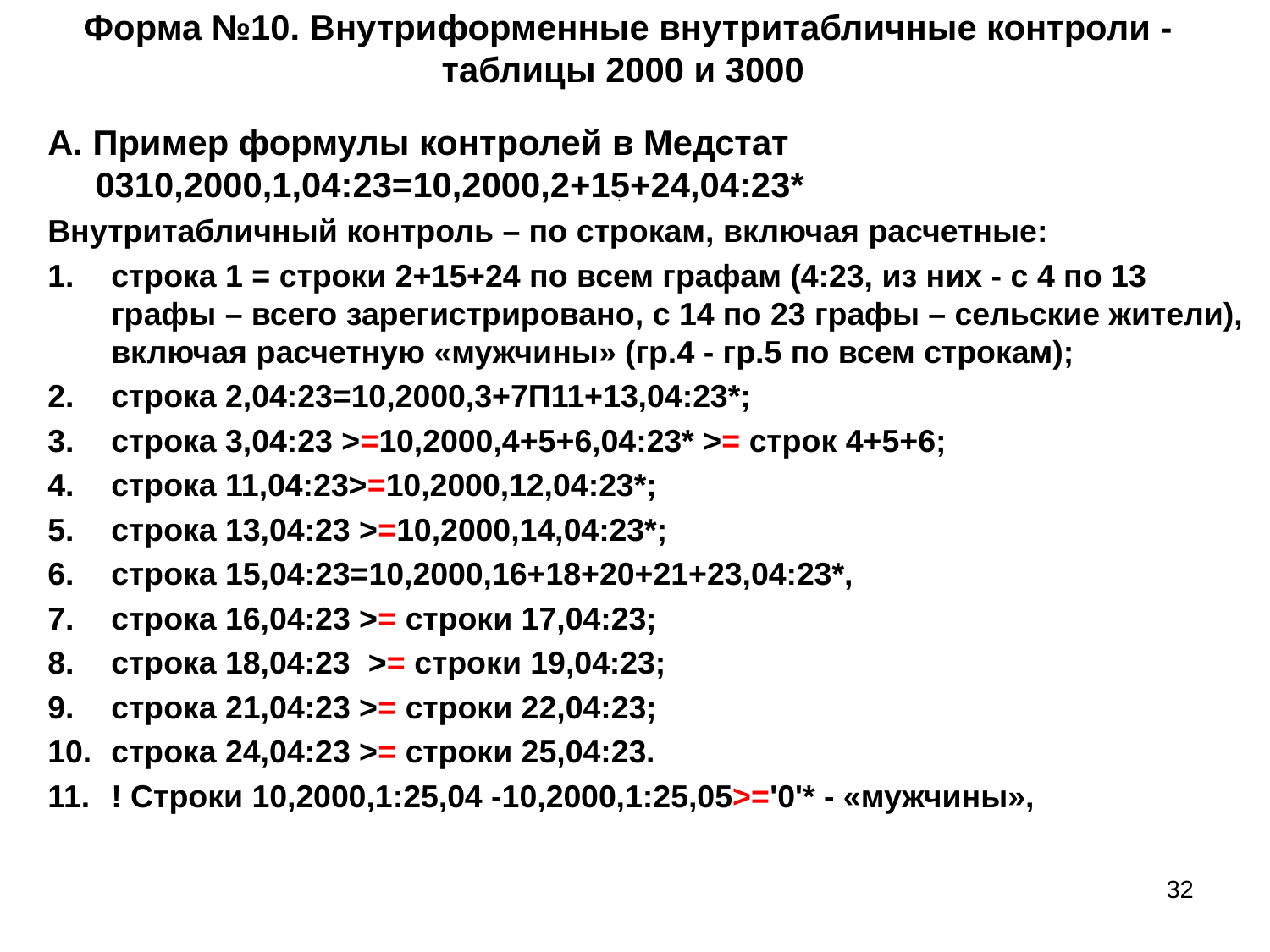

# Форма №10. Внутриформенные внутритабличные контроли - таблицы 2000 и 3000
А. Пример формулы контролей в Медстат 0310,2000,1,04:23=10,2000,2+15+24,04:23*
Внутритабличный контроль – по строкам, включая расчетные:
строка 1 = строки 2+15+24 по всем графам (4:23, из них - с 4 по 13 графы – всего зарегистрировано, с 14 по 23 графы – сельские жители), включая расчетную «мужчины» (гр.4 - гр.5 по всем строкам);
строка 2,04:23=10,2000,3+7П11+13,04:23*;
строка 3,04:23 >=10,2000,4+5+6,04:23* >= строк 4+5+6;
строка 11,04:23>=10,2000,12,04:23*;
строка 13,04:23 >=10,2000,14,04:23*;
строка 15,04:23=10,2000,16+18+20+21+23,04:23*,
cтрока 16,04:23 >= строки 17,04:23;
строка 18,04:23  >= строки 19,04:23;
cтрока 21,04:23 >= строки 22,04:23;
cтрока 24,04:23 >= строки 25,04:23.
! Строки 10,2000,1:25,04 -10,2000,1:25,05>='0'* - «мужчины»,

32